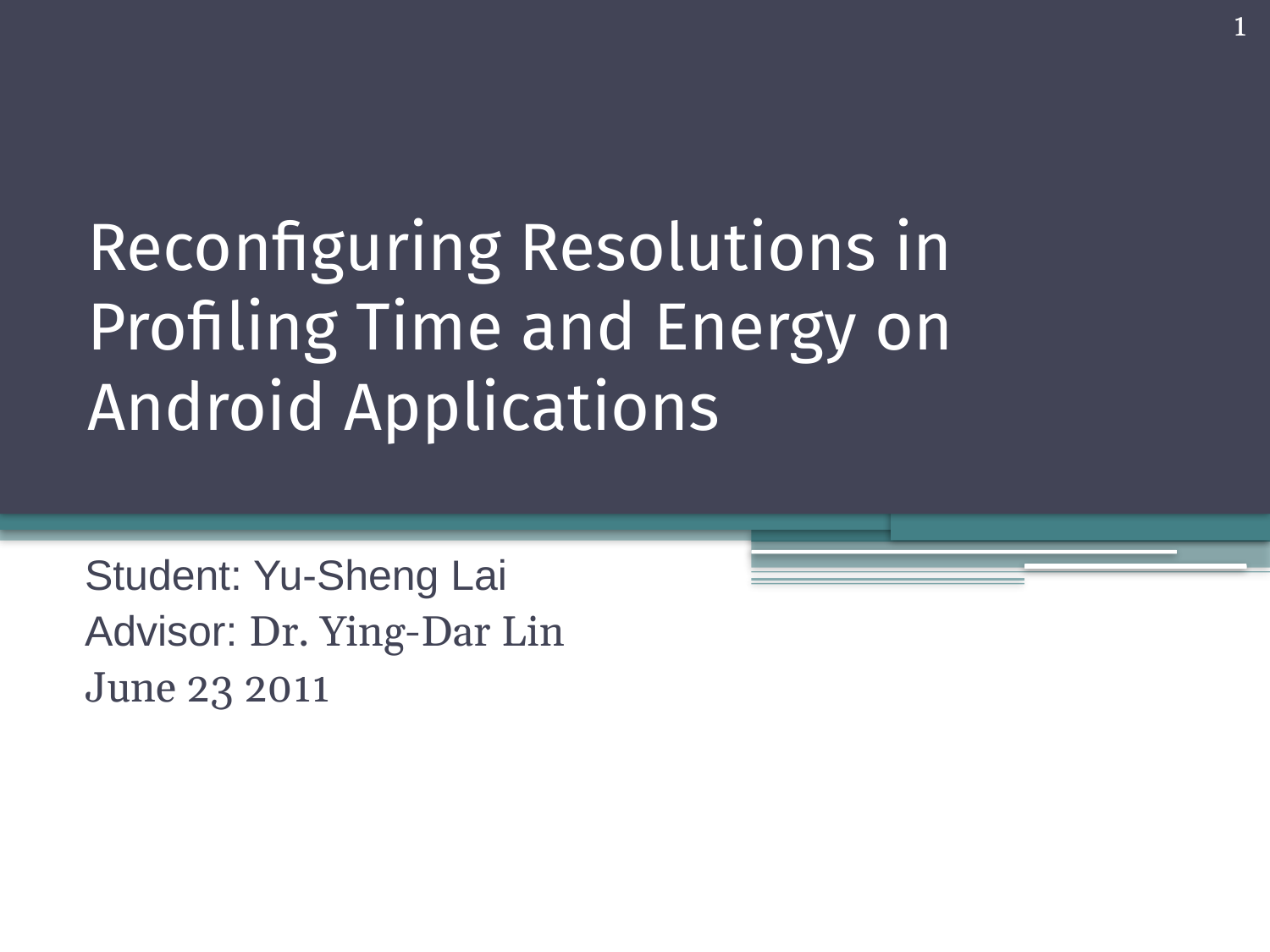

1
# Reconfiguring Resolutions in Profiling Time and Energy on Android Applications
Student: Yu-Sheng Lai
Advisor: Dr. Ying-Dar Lin
June 23 2011